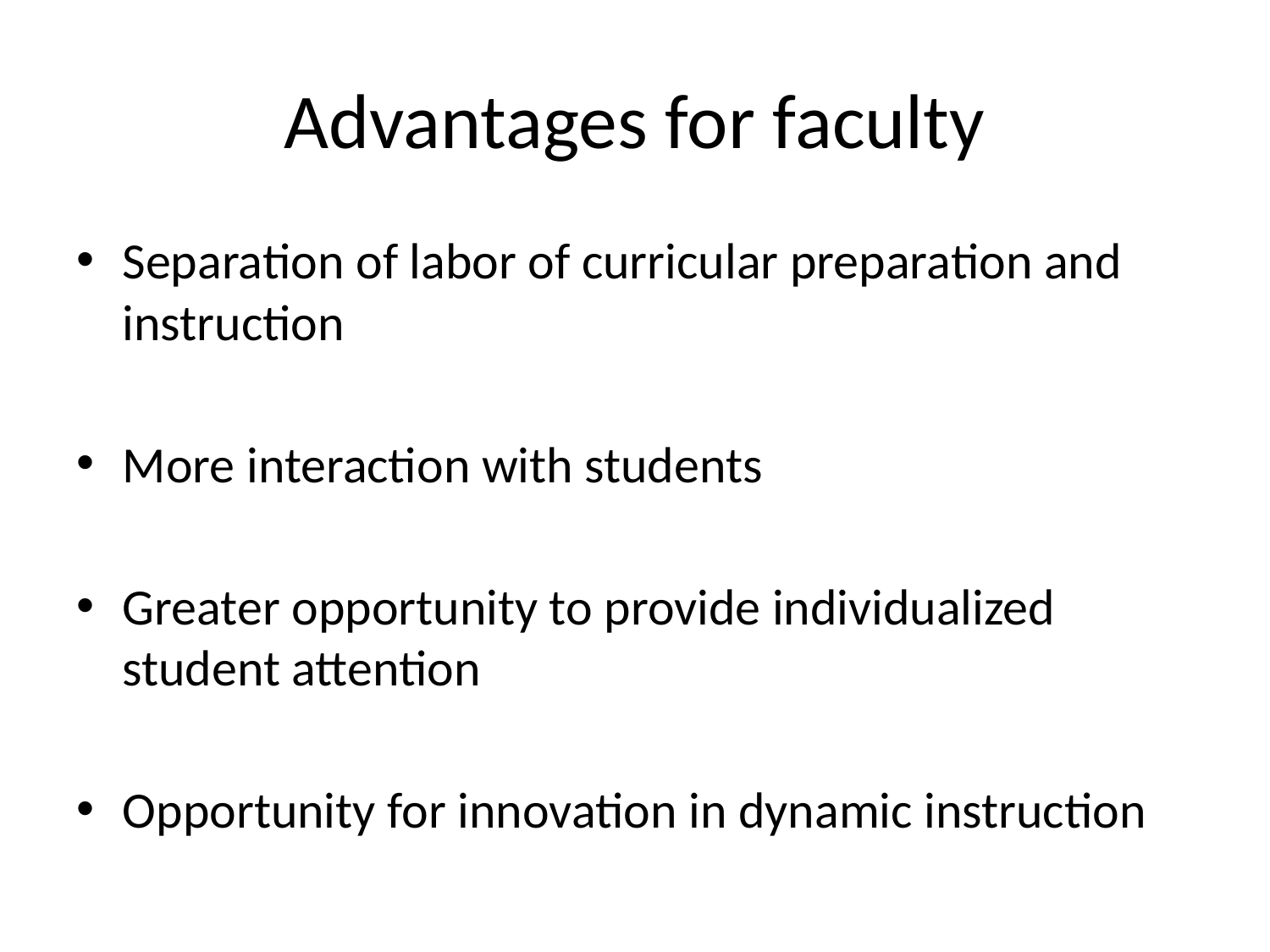

# Advantages for faculty
Separation of labor of curricular preparation and instruction

More interaction with students

Greater opportunity to provide individualized student attention

Opportunity for innovation in dynamic instruction